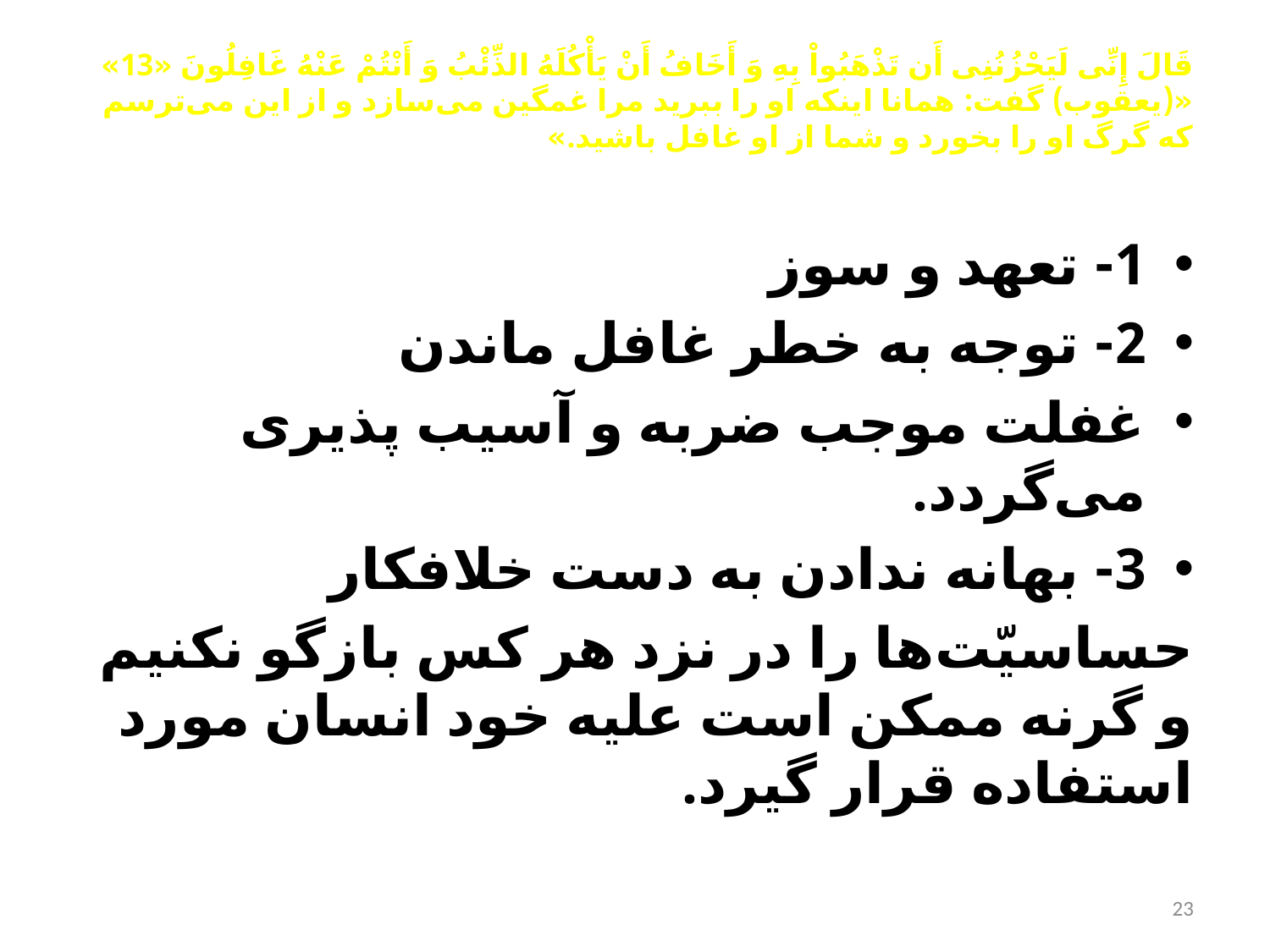

# قَالَ إِنِّی لَیَحْزُنُنِی أَن تَذْهَبُواْ بِهِ وَ أَخَافُ أَنْ یَأْكُلَهُ الذِّئْبُ وَ أَنْتُمْ عَنْهُ غَافِلُونَ «13» «(یعقوب) گفت: همانا اینكه او را ببرید مرا غمگین می‌سازد و از این می‌ترسم كه گرگ او را بخورد و شما از او غافل باشید.»
1- تعهد و سوز
2- توجه به خطر غافل ماندن
غفلت موجب ضربه و آسیب پذیری می‌گردد.
3- بهانه ندادن به دست خلافكار
حساسیّت‌ها را در نزد هر كس بازگو نكنیم و گرنه ممكن است علیه خود انسان مورد استفاده قرار گیرد.

23